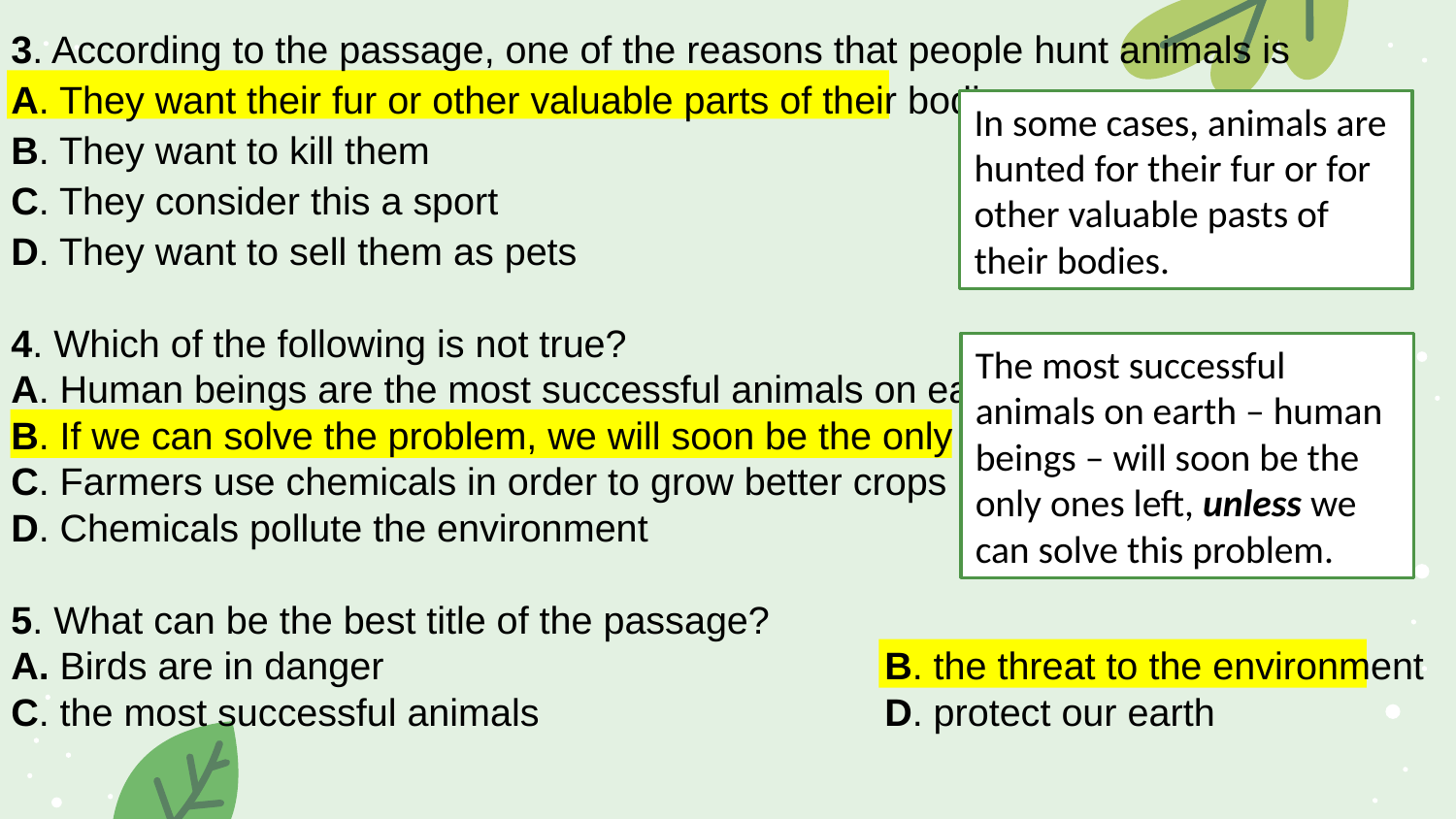

3. According to the passage, one of the reasons that people hunt animals is
A. They want their fur or other valuable parts of their bodies
B. They want to kill them
C. They consider this a sport
D. They want to sell them as pets

4. Which of the following is not true?
A. Human beings are the most successful animals on earth
B. If we can solve the problem, we will soon be the only ones left
C. Farmers use chemicals in order to grow better crops
D. Chemicals pollute the environment

5. What can be the best title of the passage?
A. Birds are in danger 				B. the threat to the environment
C. the most successful animals			D. protect our earth

In some cases, animals are hunted for their fur or for other valuable pasts of their bodies.
The most successful animals on earth – human beings – will soon be the only ones left, unless we can solve this problem.